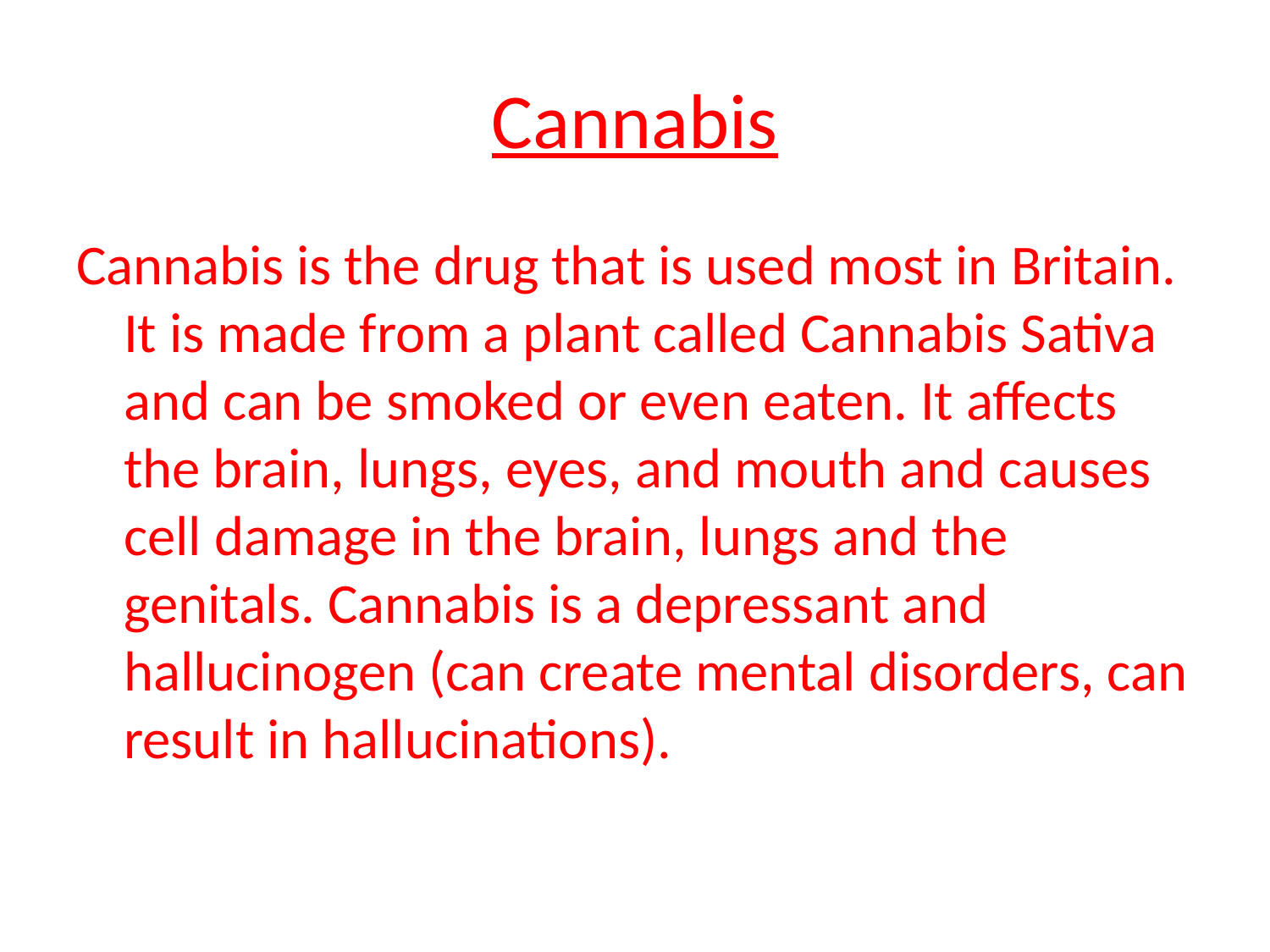

# Cannabis
Cannabis is the drug that is used most in Britain. It is made from a plant called Cannabis Sativa and can be smoked or even eaten. It affects the brain, lungs, eyes, and mouth and causes cell damage in the brain, lungs and the genitals. Cannabis is a depressant and hallucinogen (can create mental disorders, can result in hallucinations).